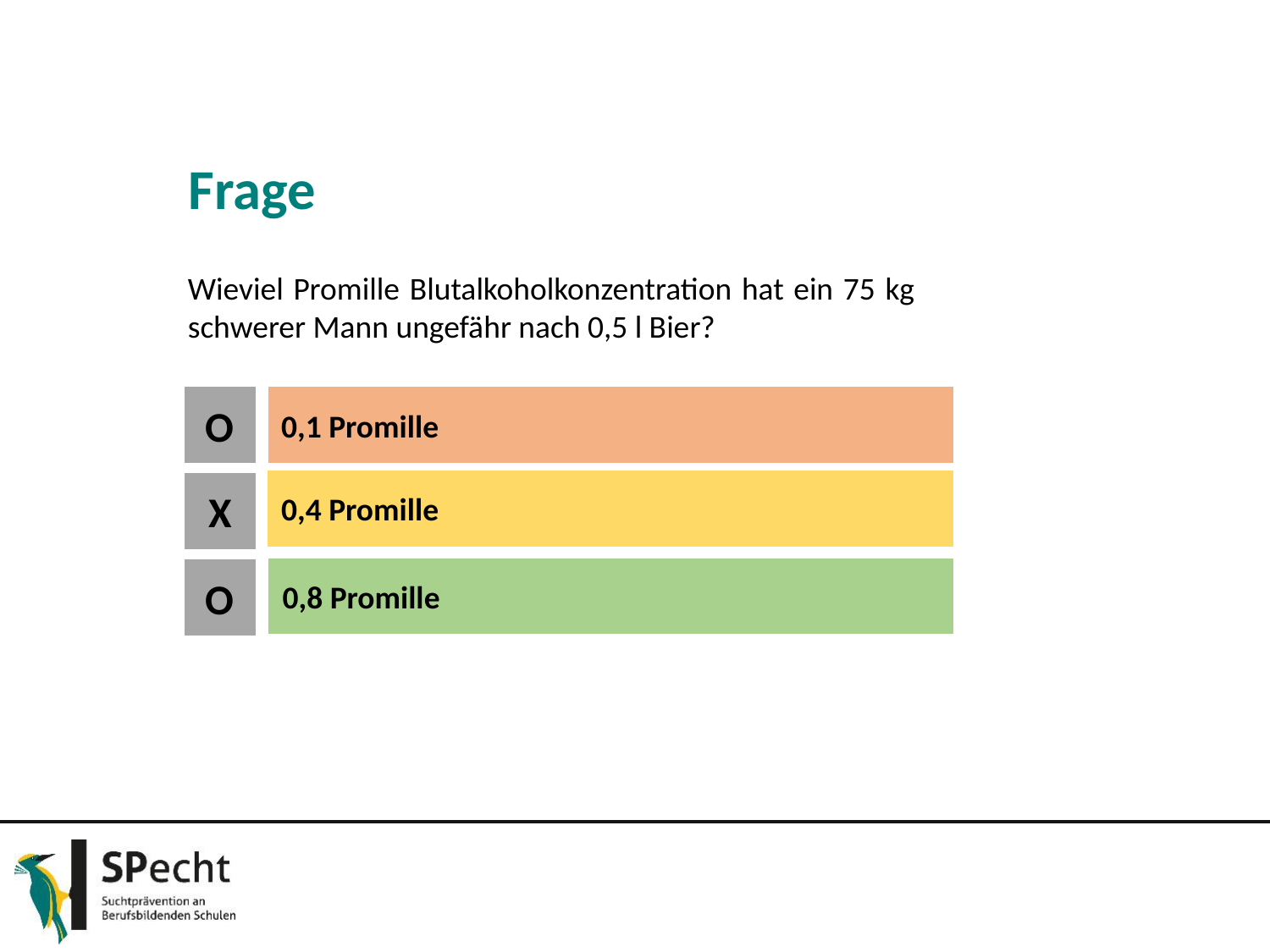

Frage
Wieviel Promille Blutalkoholkonzentration hat ein 75 kg schwerer Mann ungefähr nach 0,5 l Bier?
O
X
O
0,1 Promille
0,4 Promille
0,8 Promille